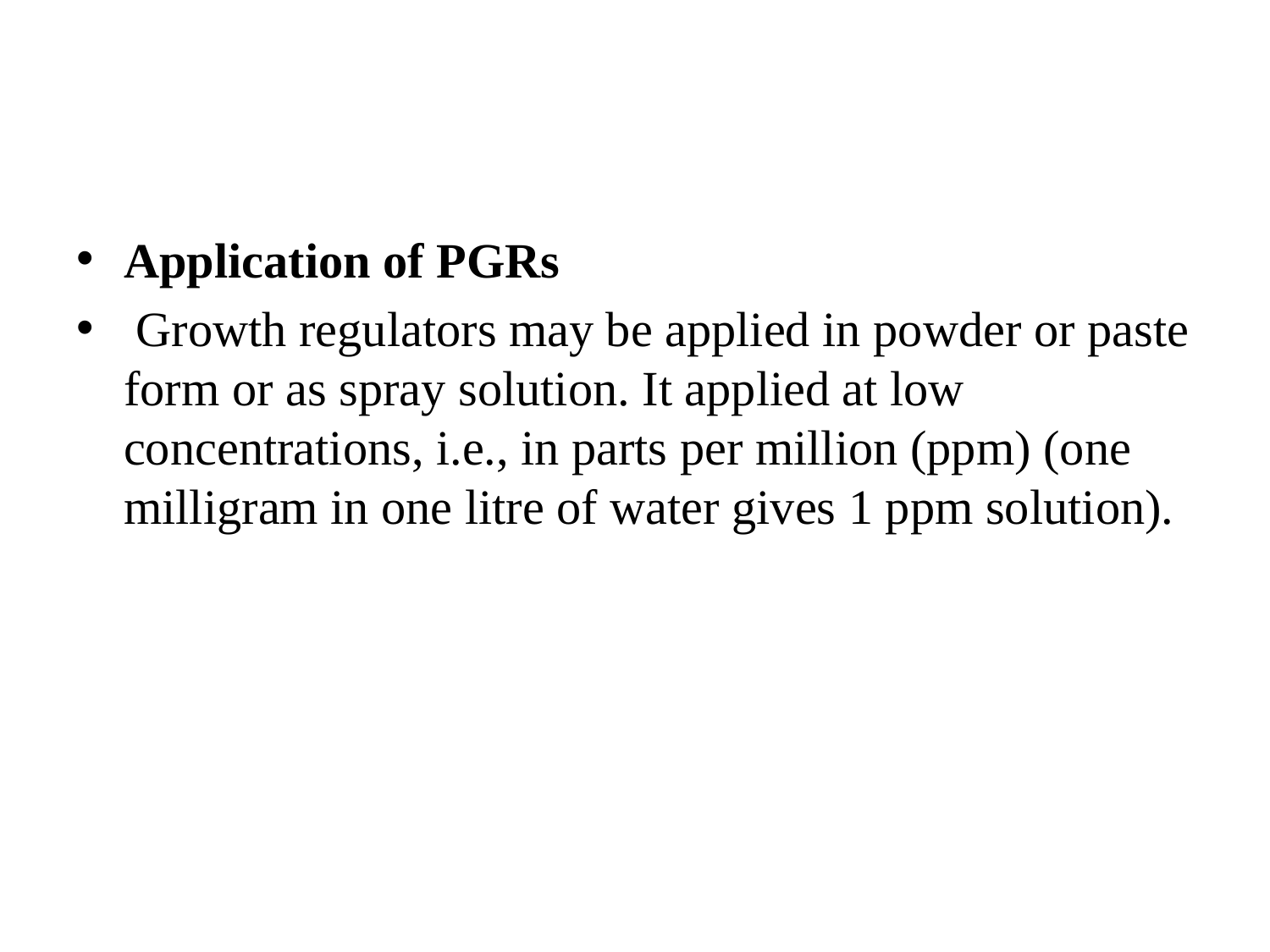

#
Application of PGRs
 Growth regulators may be applied in powder or paste form or as spray solution. It applied at low concentrations, i.e., in parts per million (ppm) (one milligram in one litre of water gives 1 ppm solution).